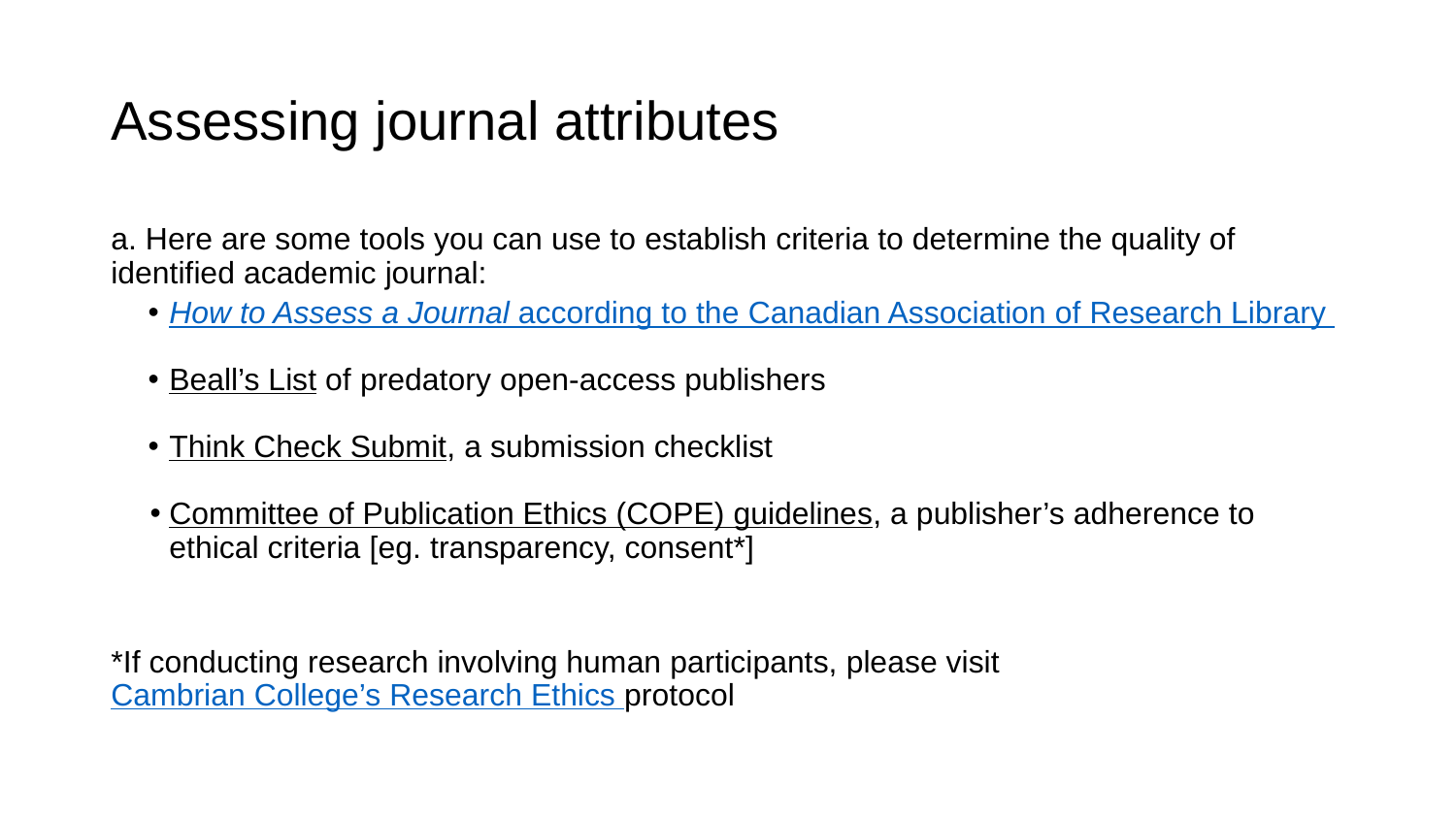

# Assessing journal attributes
a. Here are some tools you can use to establish criteria to determine the quality of identified academic journal:
How to Assess a Journal according to the Canadian Association of Research Library

Beall’s List of predatory open-access publishers

Think Check Submit, a submission checklist

Committee of Publication Ethics (COPE) guidelines, a publisher’s adherence to ethical criteria [eg. transparency, consent*]

*If conducting research involving human participants, please visit Cambrian College’s Research Ethics protocol